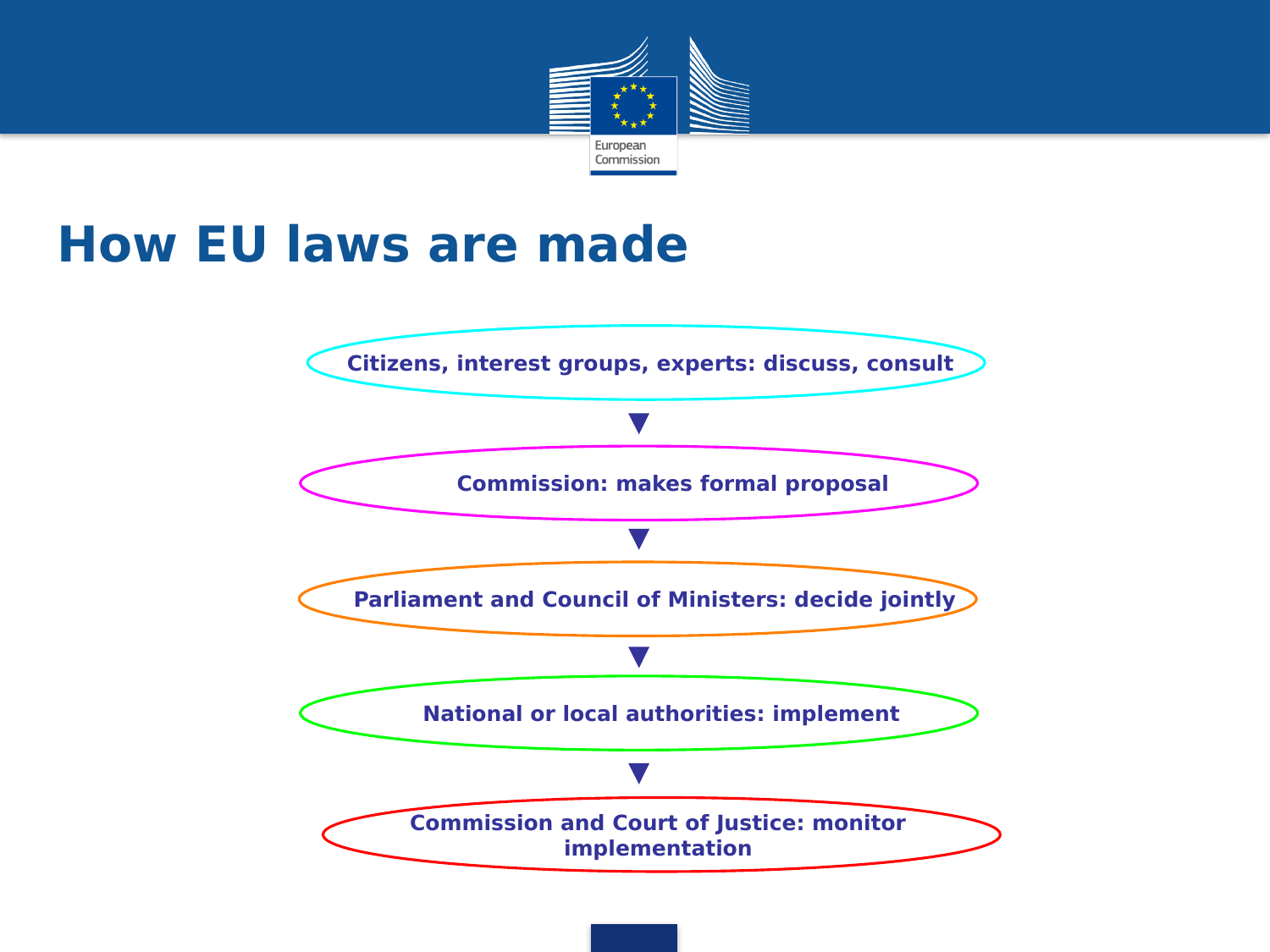

How EU laws are made

Citizens, interest groups, experts: discuss, consult

Commission: makes formal proposal

Parliament and Council of Ministers: decide jointly

National or local authorities: implement

Commission and Court of Justice: monitor implementation